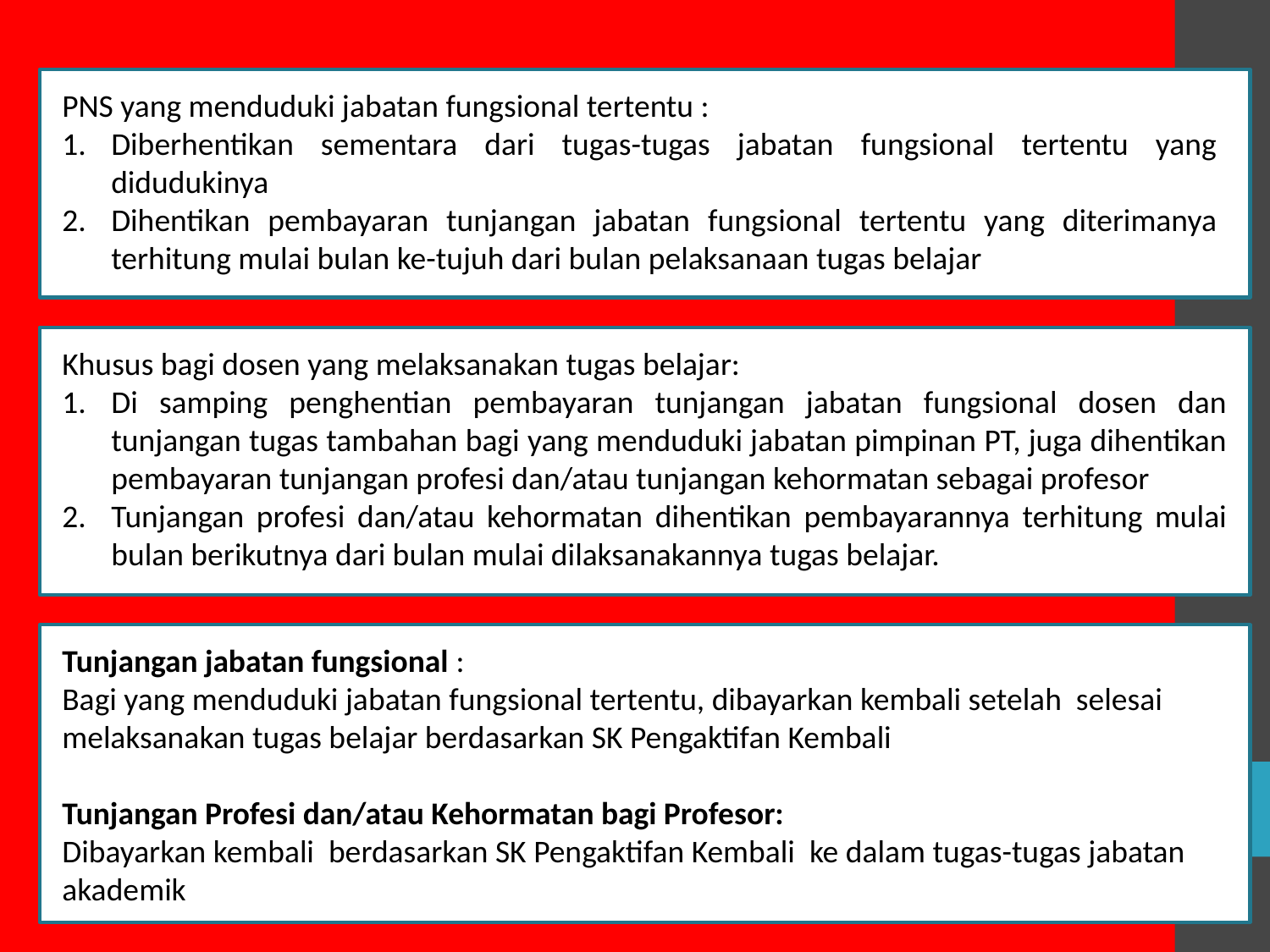

PNS yang menduduki jabatan fungsional tertentu :
Diberhentikan sementara dari tugas-tugas jabatan fungsional tertentu yang didudukinya
Dihentikan pembayaran tunjangan jabatan fungsional tertentu yang diterimanya terhitung mulai bulan ke-tujuh dari bulan pelaksanaan tugas belajar

Khusus bagi dosen yang melaksanakan tugas belajar:
Di samping penghentian pembayaran tunjangan jabatan fungsional dosen dan tunjangan tugas tambahan bagi yang menduduki jabatan pimpinan PT, juga dihentikan pembayaran tunjangan profesi dan/atau tunjangan kehormatan sebagai profesor
Tunjangan profesi dan/atau kehormatan dihentikan pembayarannya terhitung mulai bulan berikutnya dari bulan mulai dilaksanakannya tugas belajar.

Tunjangan jabatan fungsional :
Bagi yang menduduki jabatan fungsional tertentu, dibayarkan kembali setelah  selesai melaksanakan tugas belajar berdasarkan SK Pengaktifan Kembali

Tunjangan Profesi dan/atau Kehormatan bagi Profesor:
Dibayarkan kembali  berdasarkan SK Pengaktifan Kembali  ke dalam tugas-tugas jabatan akademik